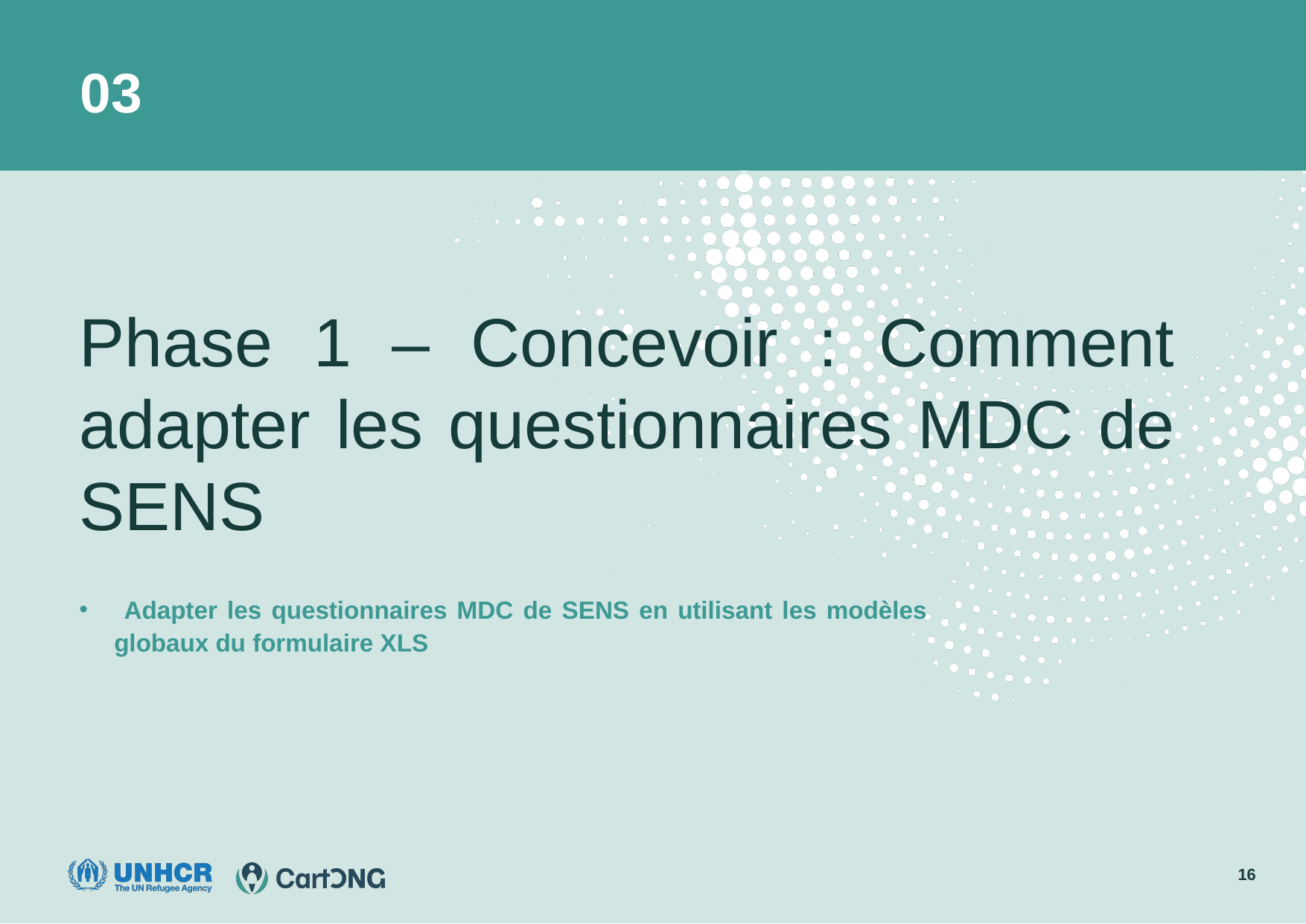

03
Phase 1 – Concevoir : Comment adapter les questionnaires MDC de SENS

 Adapter les questionnaires MDC de SENS en utilisant les modèles globaux du formulaire XLS

16